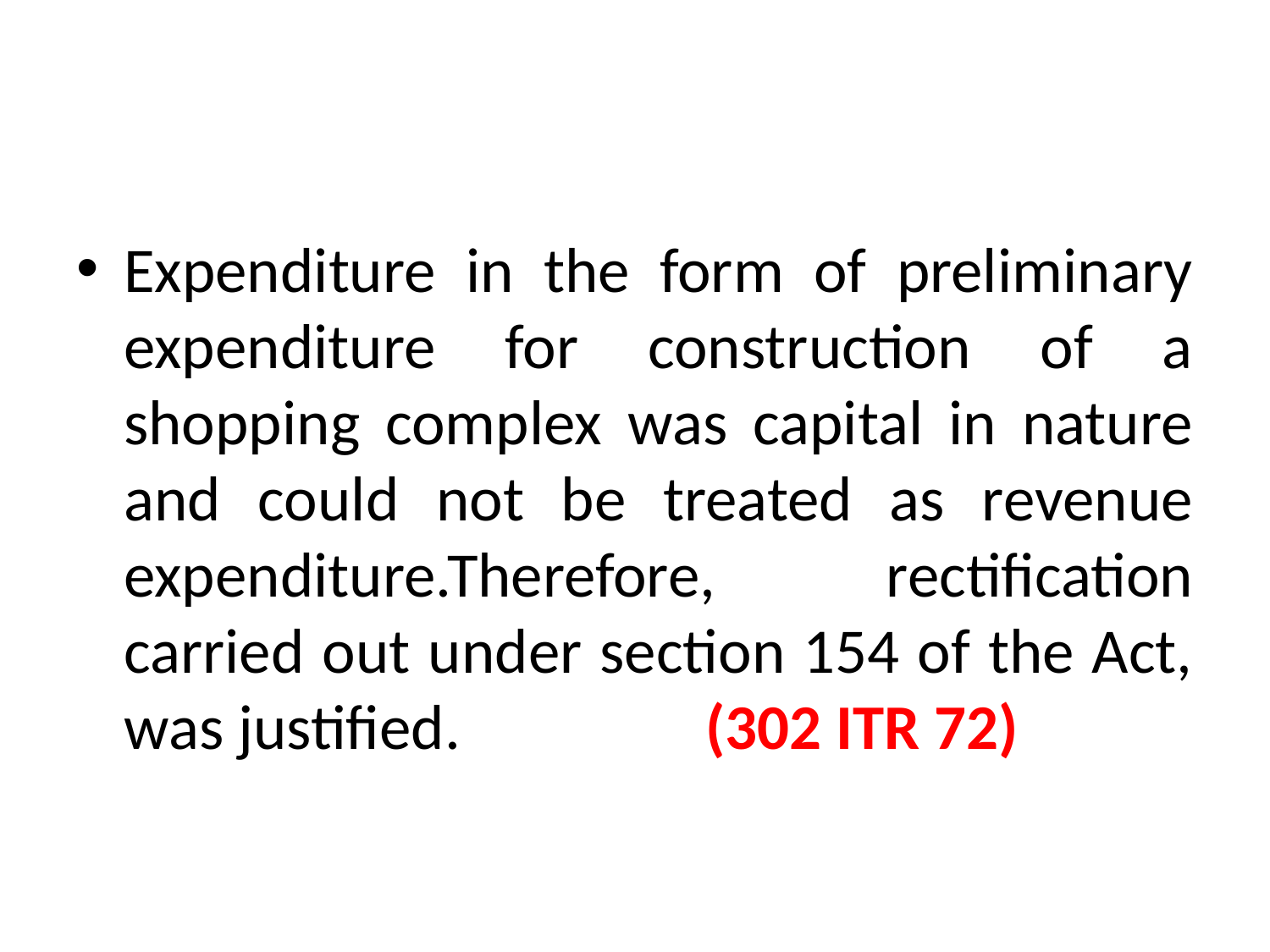

#
Expenditure in the form of preliminary expenditure for construction of a shopping complex was capital in nature and could not be treated as revenue expenditure.Therefore, rectification carried out under section 154 of the Act, was justified.                 (302 ITR 72)